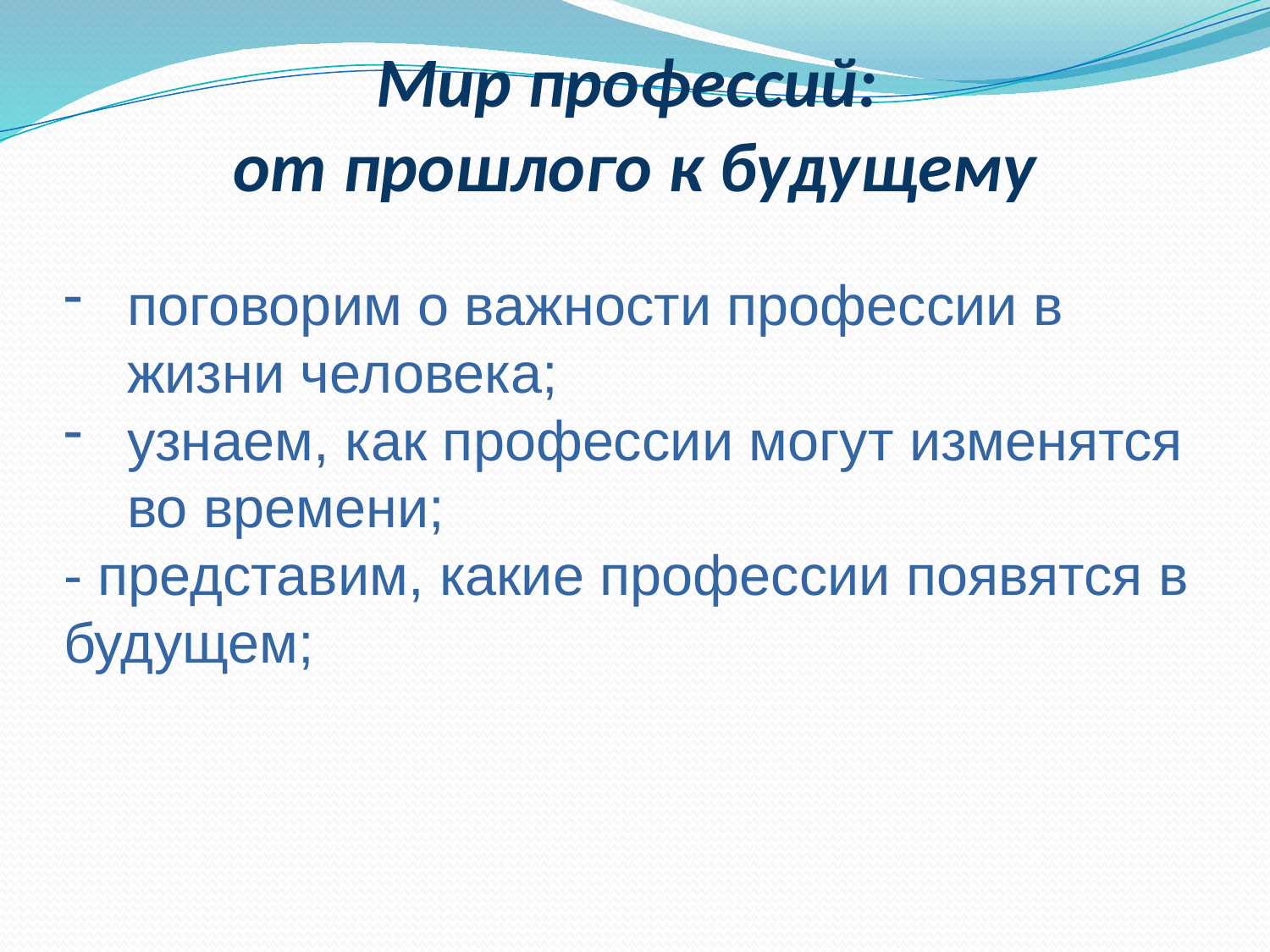

Мир профессий:
от прошлого к будущему
поговорим о важности профессии в жизни человека;
узнаем, как профессии могут изменятся во времени;
- представим, какие профессии появятся в будущем;